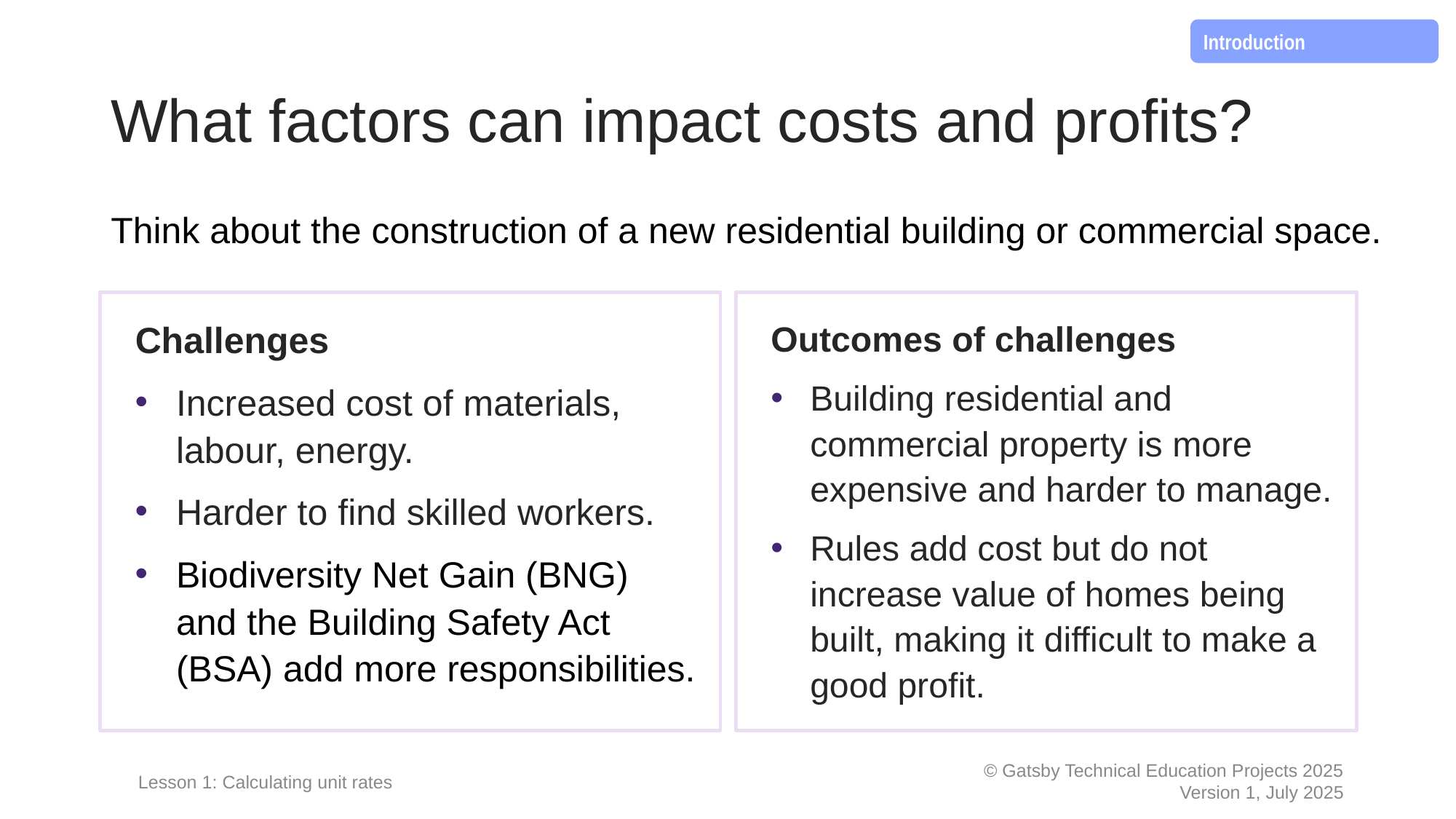

Introduction
# What factors can impact costs and profits?
Think about the construction of a new residential building or commercial space.
Challenges
Increased cost of materials, labour, energy.
Harder to find skilled workers.
Biodiversity Net Gain (BNG) and the Building Safety Act (BSA) add more responsibilities.

Outcomes of challenges
Building residential and commercial property is more expensive and harder to manage.
Rules add cost but do not increase value of homes being built, making it difficult to make a good profit.

Lesson 1: Calculating unit rates